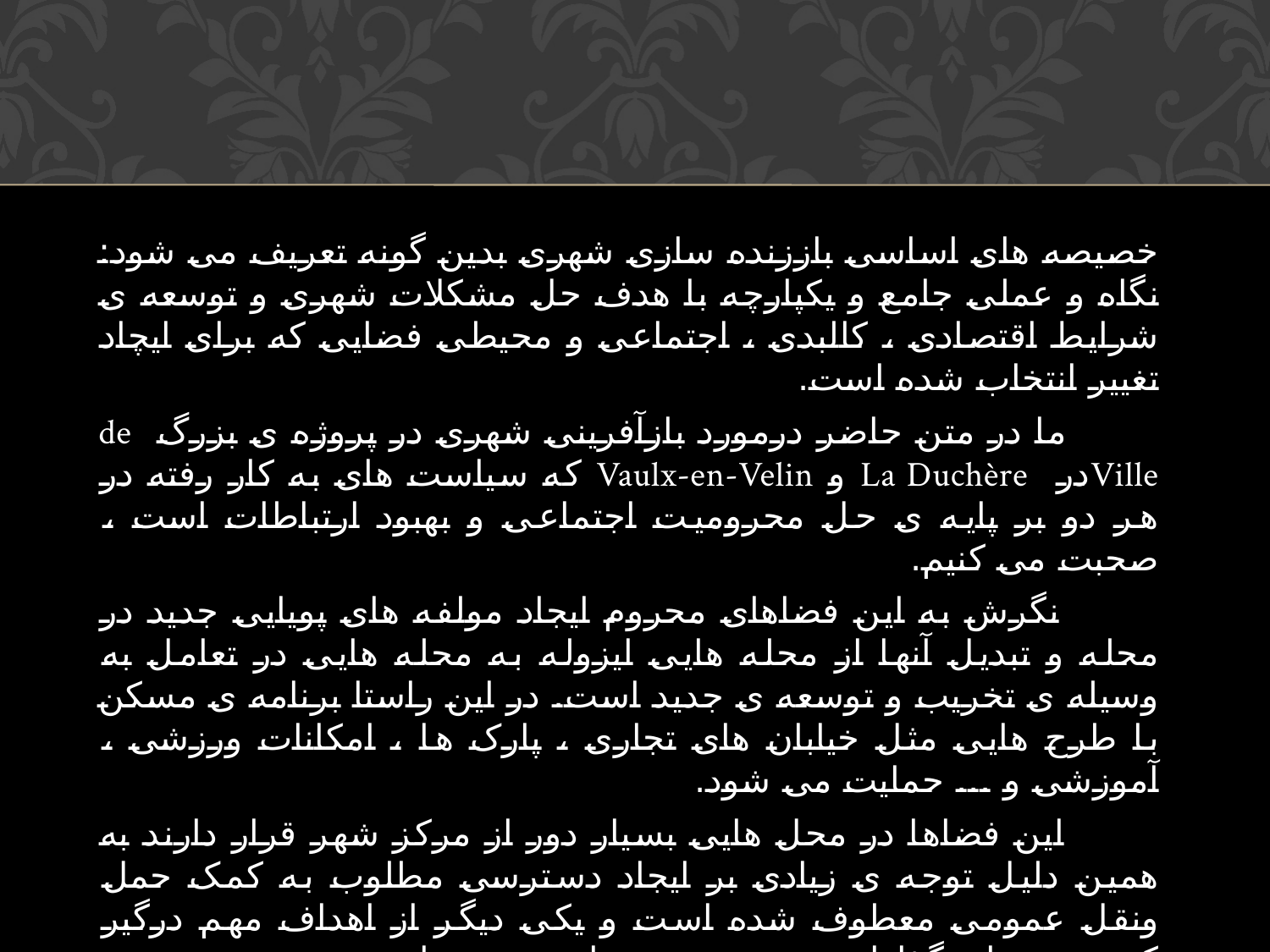

خصیصه های اساسی باززنده سازی شهری بدین گونه تعریف می شود: نگاه و عملی جامع و یکپارچه با هدف حل مشکلات شهری و توسعه ی شرایط اقتصادی ، کالبدی ، اجتماعی و محیطی فضایی که برای ایچاد تغییر انتخاب شده است.
       ما در متن حاضر درمورد بازآفرینی شهری در پروژه ی بزرگ  de Villeدر  La Duchère و Vaulx-en-Velin که سیاست های به کار رفته در هر دو بر پایه ی حل محرومیت اجتماعی و بهبود ارتباطات است ، صحبت می کنیم.
       نگرش به این فضاهای محروم ایجاد مولفه های پویایی جدید در محله و تبدیل آنها از محله هایی ایزوله به محله هایی در تعامل به وسیله ی تخریب و توسعه ی جدید است. در این راستا برنامه ی مسکن با طرح هایی مثل خیابان های تجاری ، پارک ها ، امکانات ورزشی ، آموزشی و ... حمایت می شود.
       این فضاها در محل هایی بسیار دور از مرکز شهر قرار دارند به همین دلیل توجه ی زیادی بر ایجاد دسترسی مطلوب به کمک حمل ونقل عمومی معطوف شده است و یکی دیگر از اهداف مهم درگیر کردن سرمایه گذاران خصوصی در برنامه توسعه است.